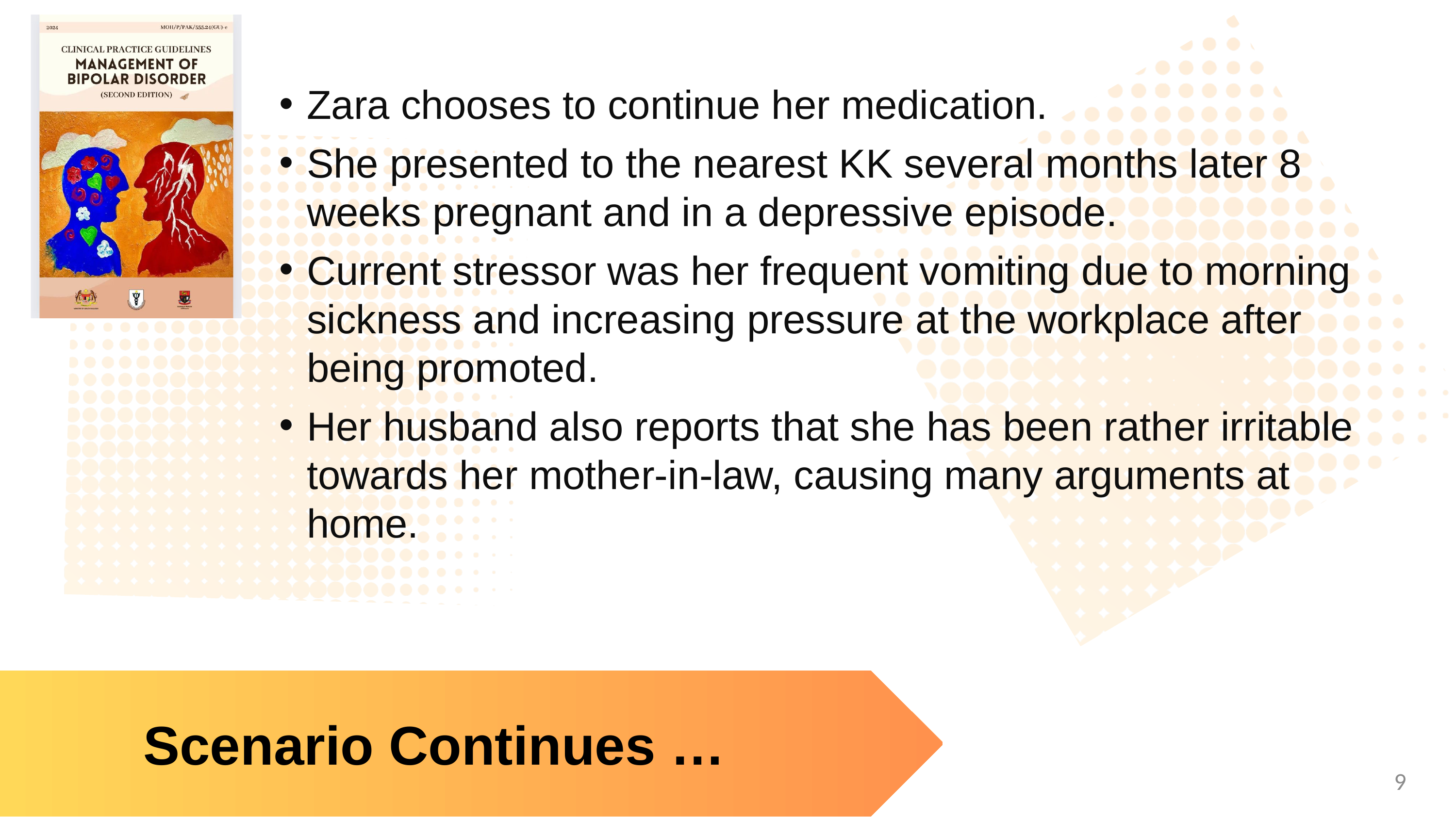

Zara chooses to continue her medication.
She presented to the nearest KK several months later 8 weeks pregnant and in a depressive episode.
Current stressor was her frequent vomiting due to morning sickness and increasing pressure at the workplace after being promoted.
Her husband also reports that she has been rather irritable towards her mother-in-law, causing many arguments at home.

Scenario Continues …
9